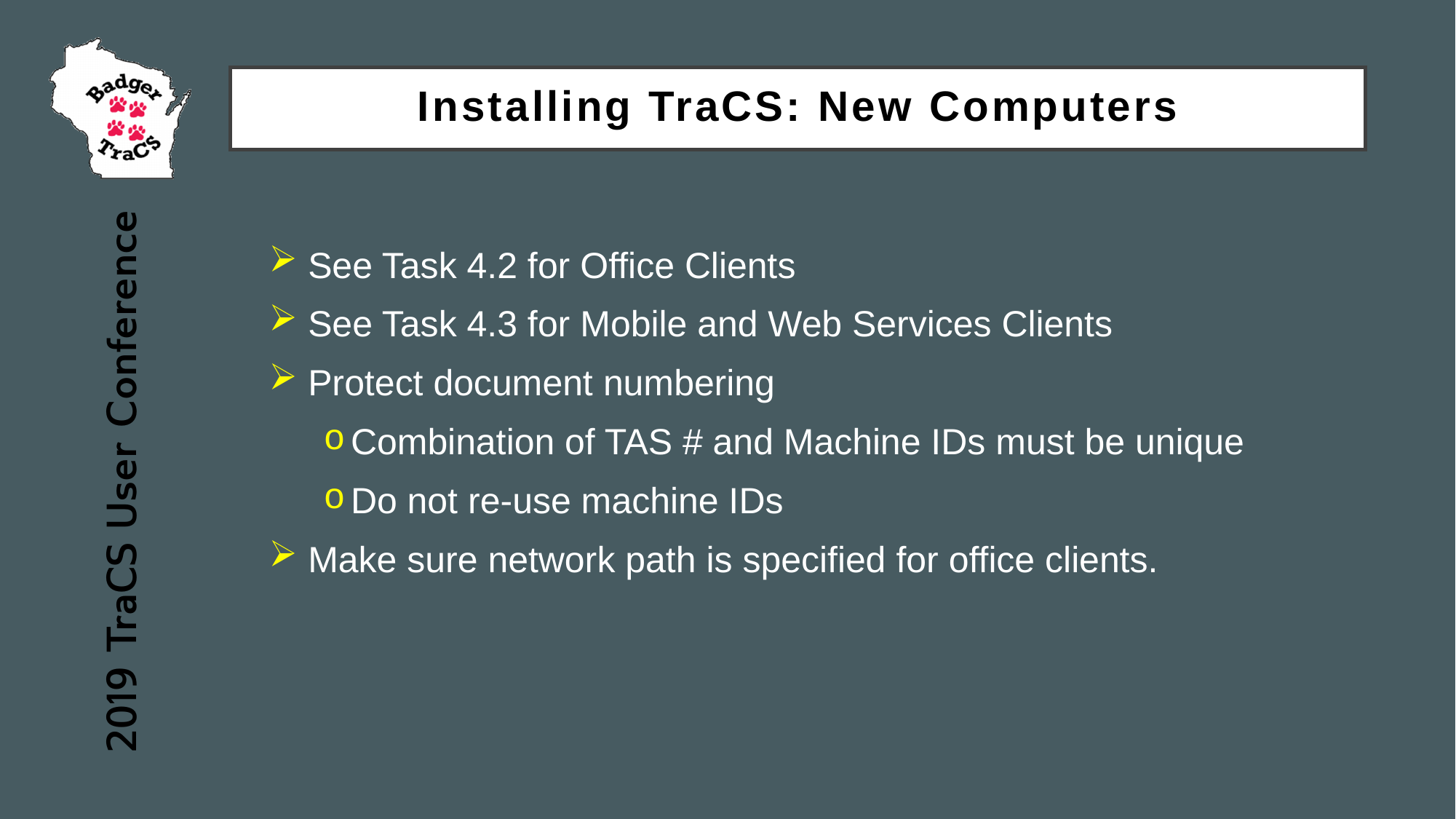

Installing TraCS: New Computers
 See Task 4.2 for Office Clients
 See Task 4.3 for Mobile and Web Services Clients
 Protect document numbering
Combination of TAS # and Machine IDs must be unique
Do not re-use machine IDs
 Make sure network path is specified for office clients.